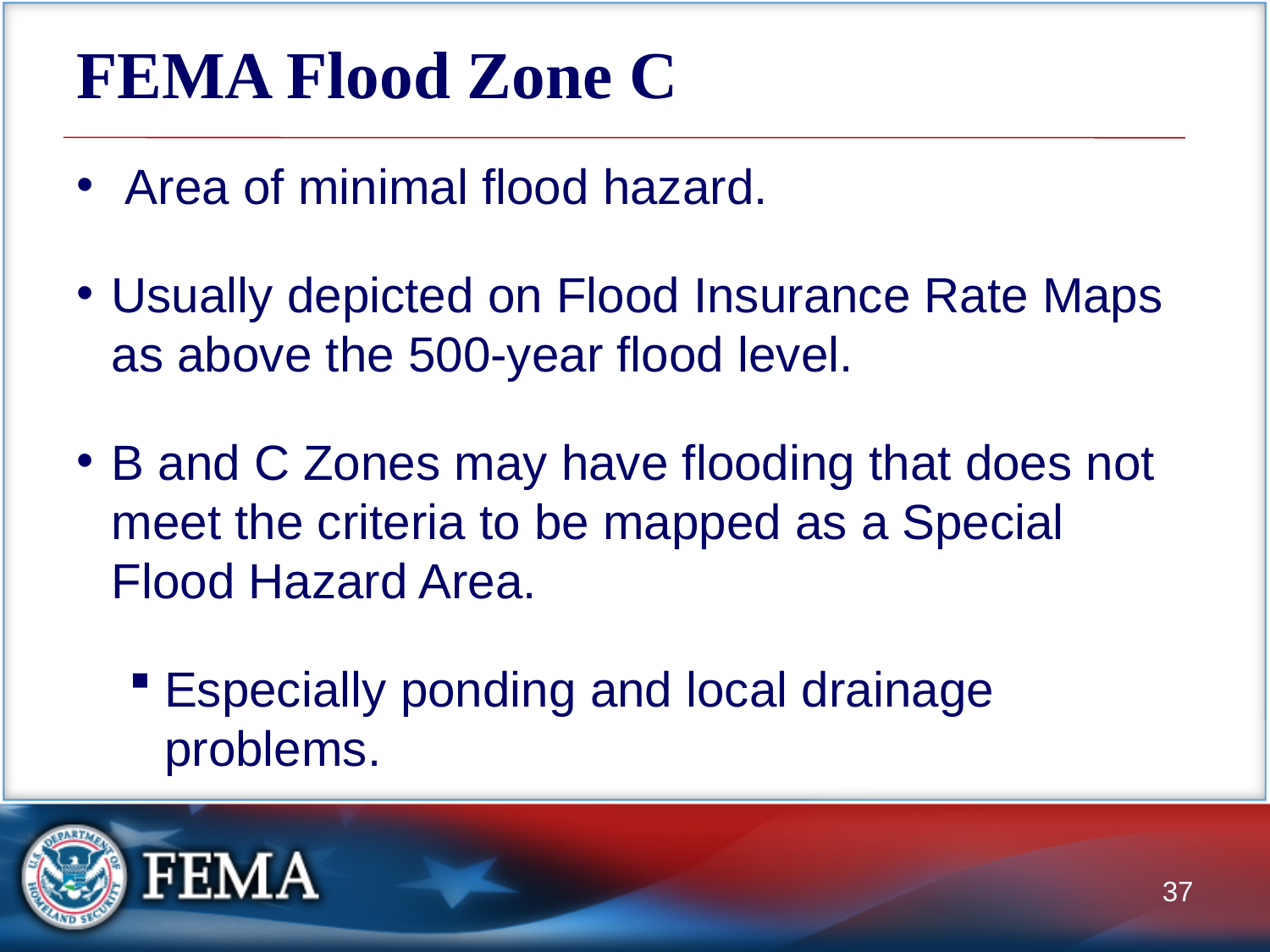

# FEMA Flood Zone C
 Area of minimal flood hazard.
Usually depicted on Flood Insurance Rate Maps as above the 500-year flood level.
B and C Zones may have flooding that does not meet the criteria to be mapped as a Special Flood Hazard Area.
Especially ponding and local drainage problems.
37